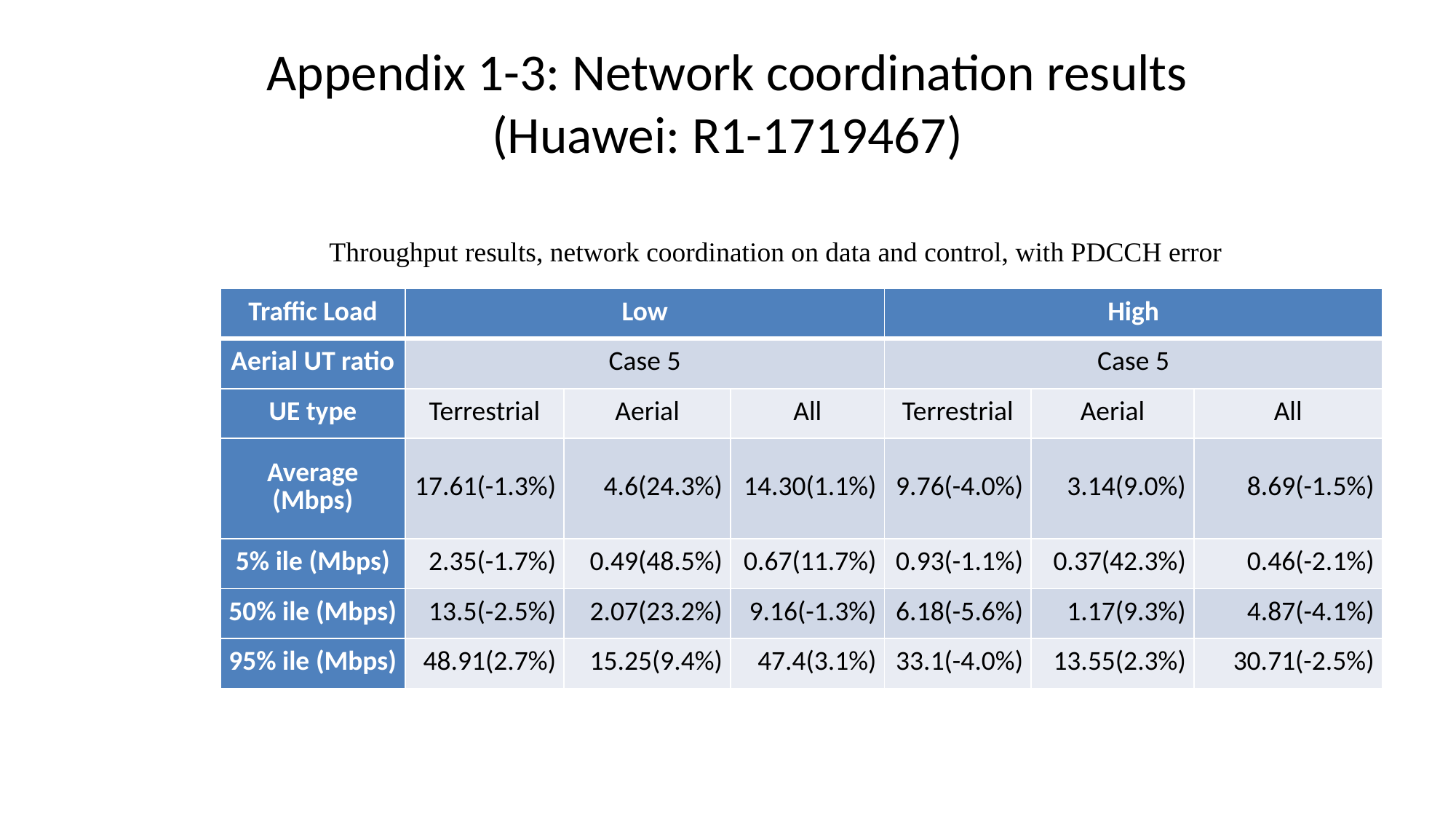

# Appendix 1-3: Network coordination results (Huawei: R1-1719467)
Throughput results, network coordination on data and control, with PDCCH error
| Traffic Load | Low |  |  | High |  |  |
| --- | --- | --- | --- | --- | --- | --- |
| Aerial UT ratio | Case 5 |  |  | Case 5 |  |  |
| UE type | Terrestrial | Aerial | All | Terrestrial | Aerial | All |
| Average (Mbps) | 17.61(-1.3%) | 4.6(24.3%) | 14.30(1.1%) | 9.76(-4.0%) | 3.14(9.0%) | 8.69(-1.5%) |
| 5% ile (Mbps) | 2.35(-1.7%) | 0.49(48.5%) | 0.67(11.7%) | 0.93(-1.1%) | 0.37(42.3%) | 0.46(-2.1%) |
| 50% ile (Mbps) | 13.5(-2.5%) | 2.07(23.2%) | 9.16(-1.3%) | 6.18(-5.6%) | 1.17(9.3%) | 4.87(-4.1%) |
| 95% ile (Mbps) | 48.91(2.7%) | 15.25(9.4%) | 47.4(3.1%) | 33.1(-4.0%) | 13.55(2.3%) | 30.71(-2.5%) |